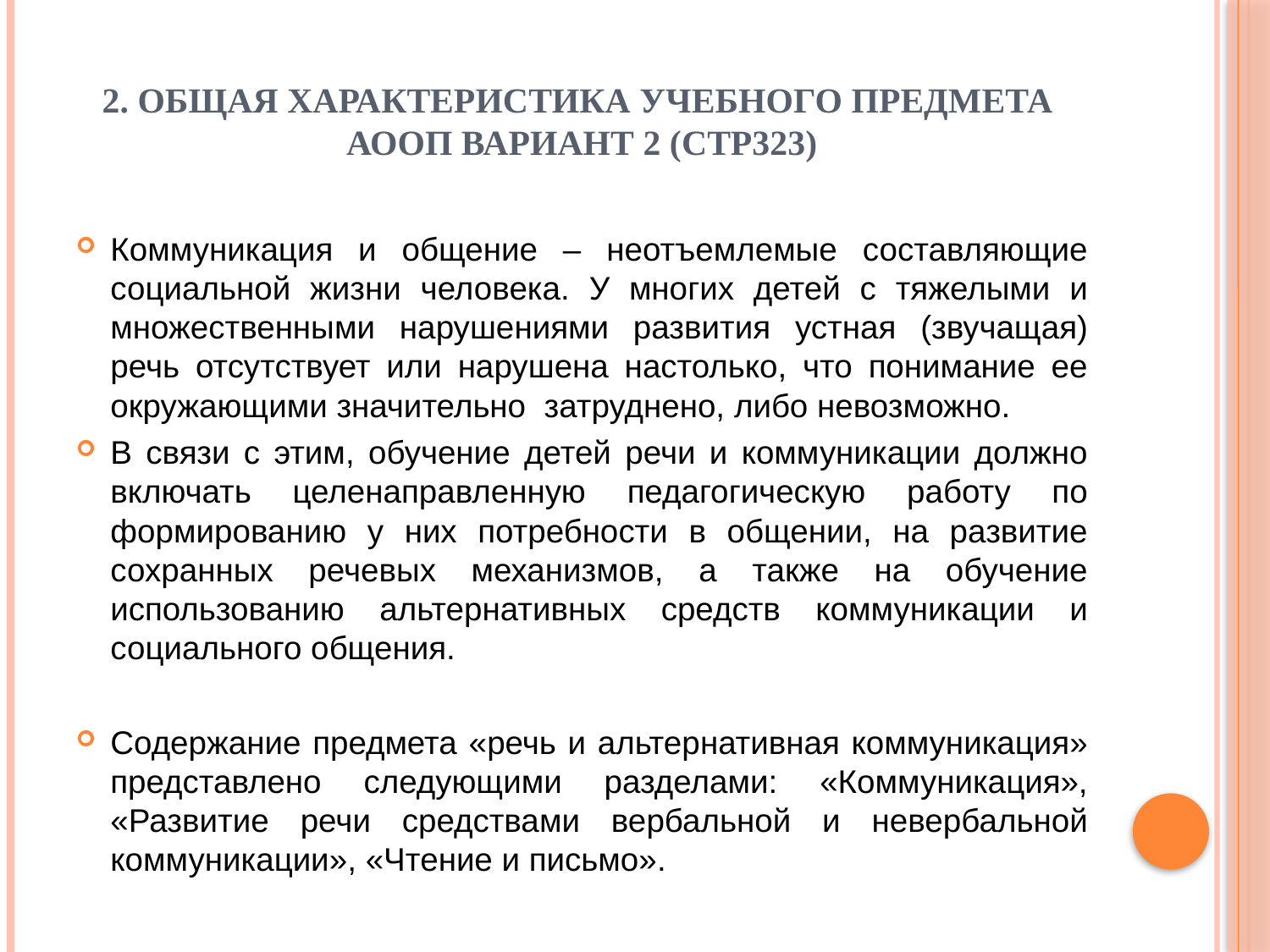

# 2. ОБЩАЯ ХАРАКТЕРИСТИКА УЧЕБНОГО ПРЕДМЕТА АООП вариант 2 (стр323)
Коммуникация и общение – неотъемлемые составляющие социальной жизни человека. У многих детей с тяжелыми и множественными нарушениями развития устная (звучащая) речь отсутствует или нарушена настолько, что понимание ее окружающими значительно  затруднено, либо невозможно.
В связи с этим, обучение детей речи и коммуникации должно включать целенаправленную педагогическую работу по формированию у них потребности в общении, на развитие сохранных речевых механизмов, а также на обучение использованию альтернативных средств коммуникации и социального общения.

Содержание предмета «речь и альтернативная коммуникация» представлено следующими разделами: «Коммуникация», «Развитие речи средствами вербальной и невербальной коммуникации», «Чтение и письмо».